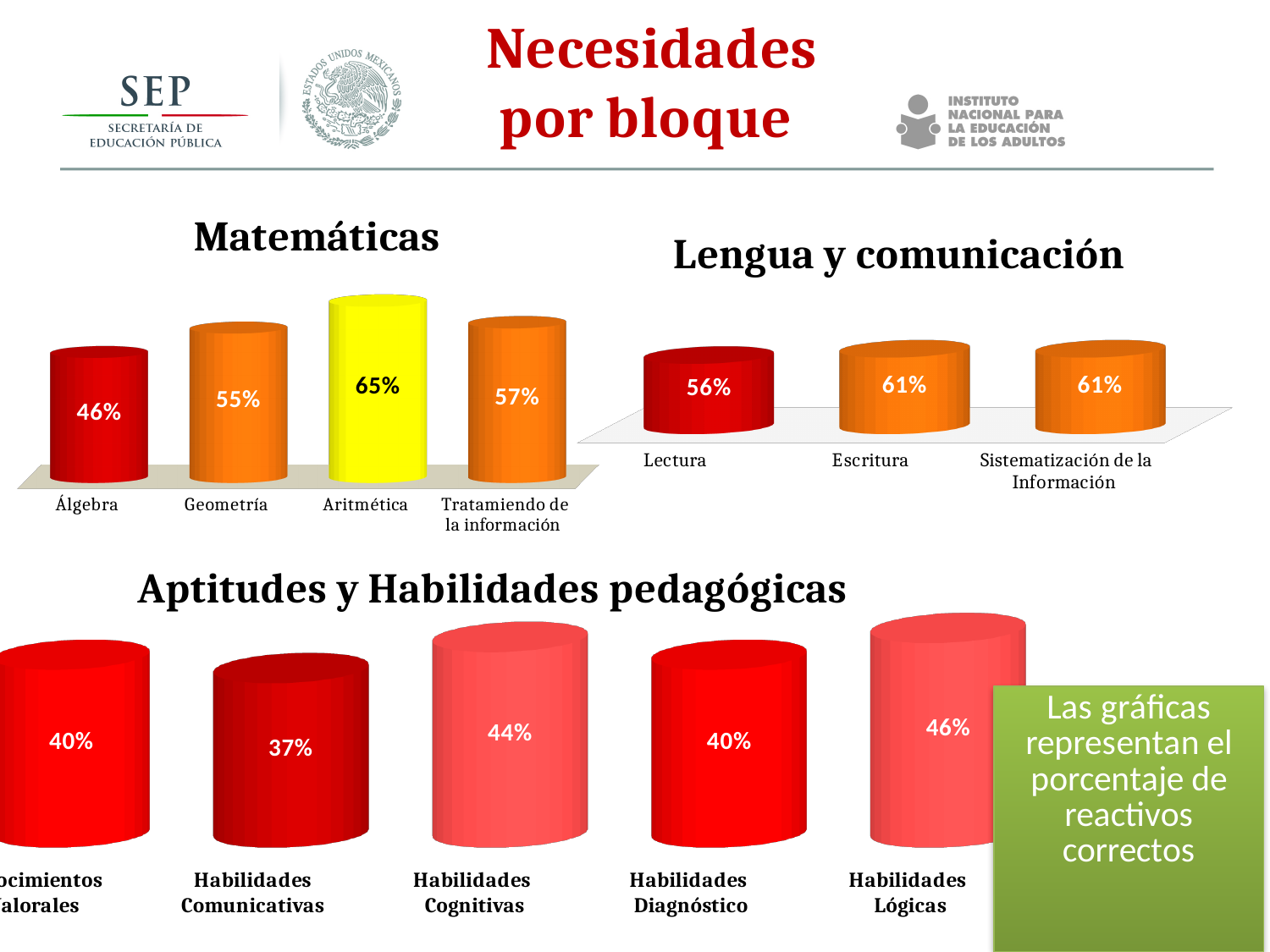

# Necesidades por bloque

[unsupported chart]

[unsupported chart]

[unsupported chart]